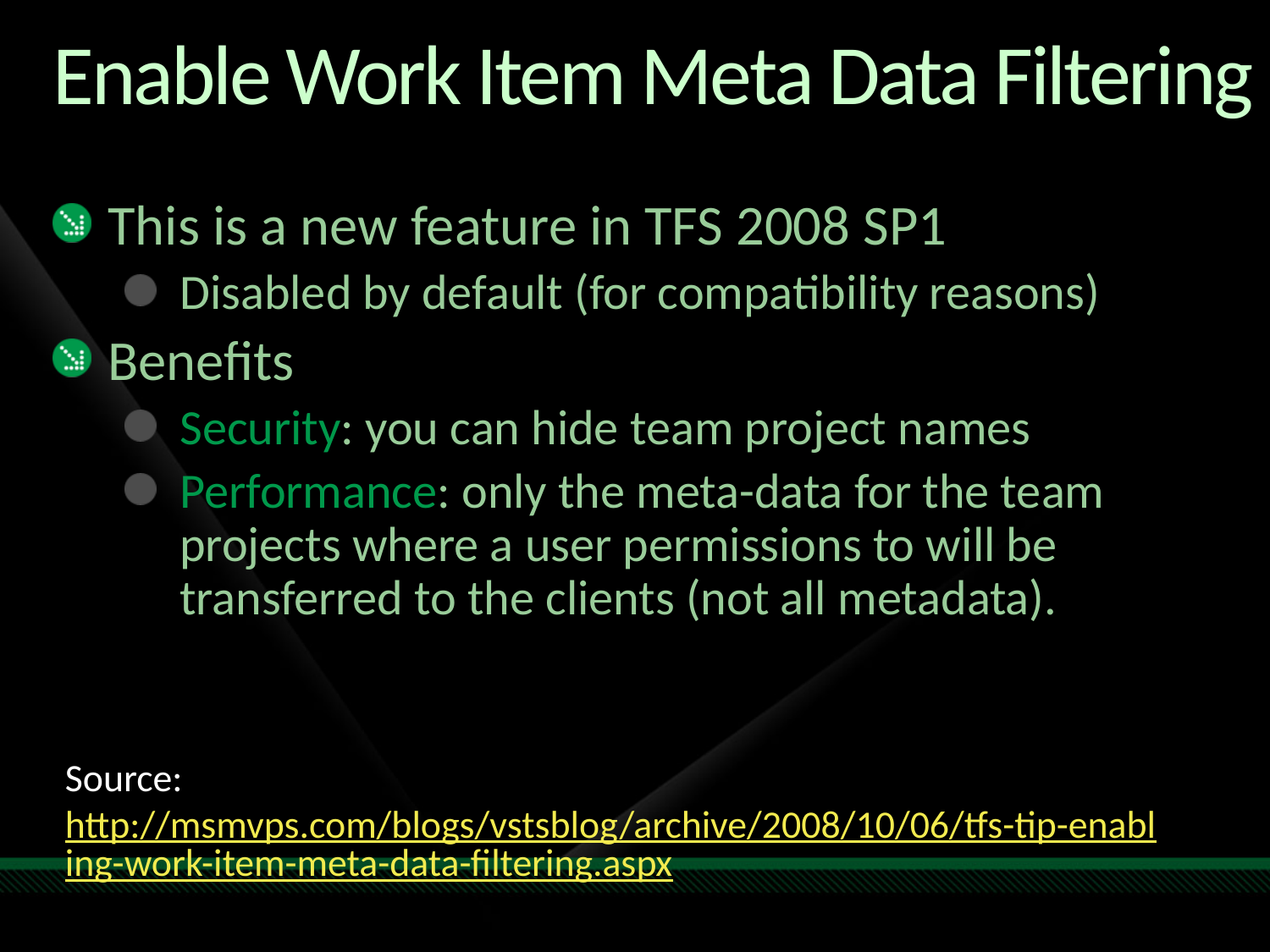

# Enable Work Item Meta Data Filtering
This is a new feature in TFS 2008 SP1
Disabled by default (for compatibility reasons)
Benefits
Security: you can hide team project names
Performance: only the meta-data for the team projects where a user permissions to will be transferred to the clients (not all metadata).
Source: http://msmvps.com/blogs/vstsblog/archive/2008/10/06/tfs-tip-enabling-work-item-meta-data-filtering.aspx